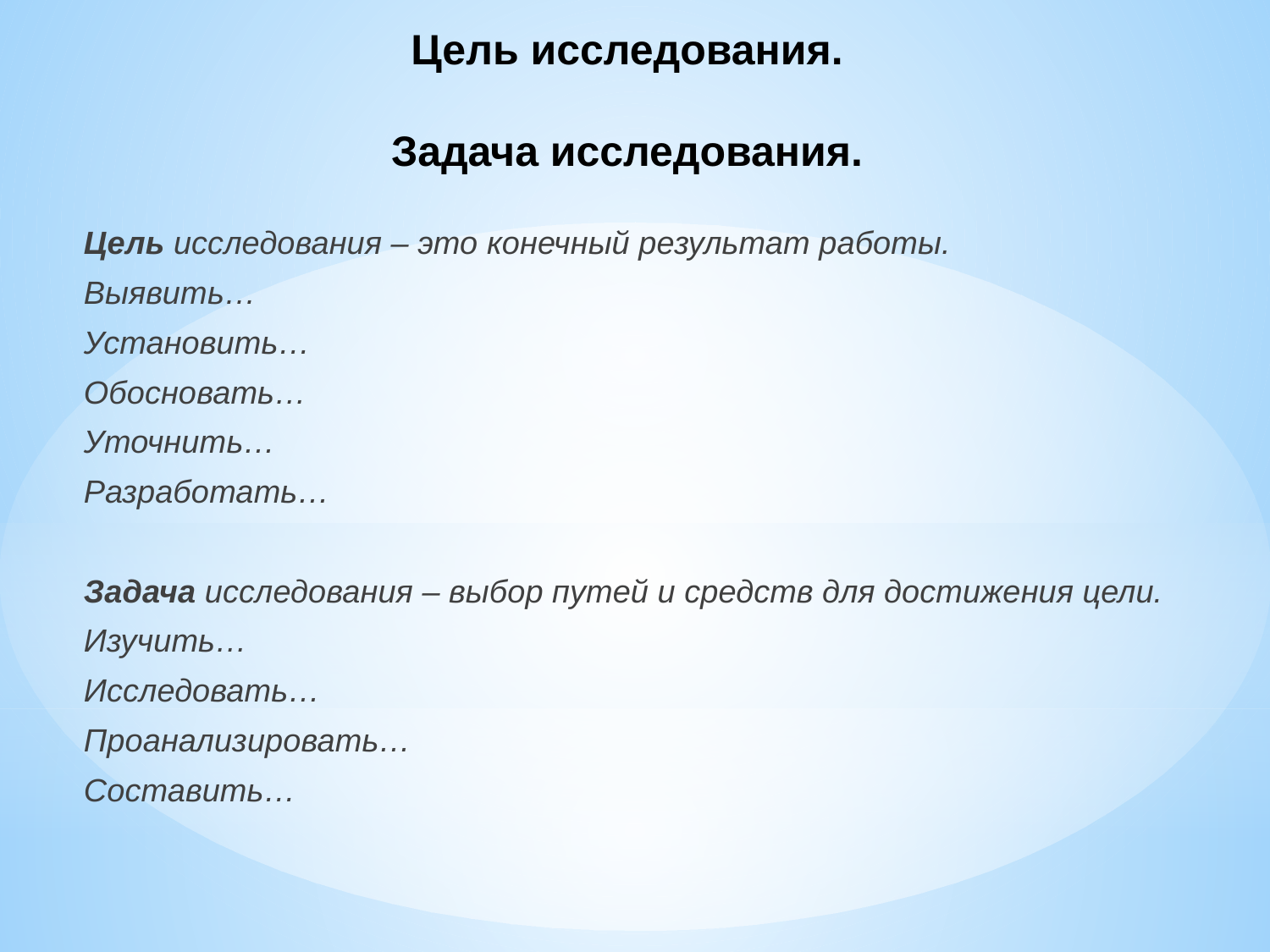

# Цель исследования. Задача исследования.
Цель исследования – это конечный результат работы.
Выявить…
Установить…
Обосновать…
Уточнить…
Разработать…

Задача исследования – выбор путей и средств для достижения цели.
Изучить…
Исследовать…
Проанализировать…
Составить…